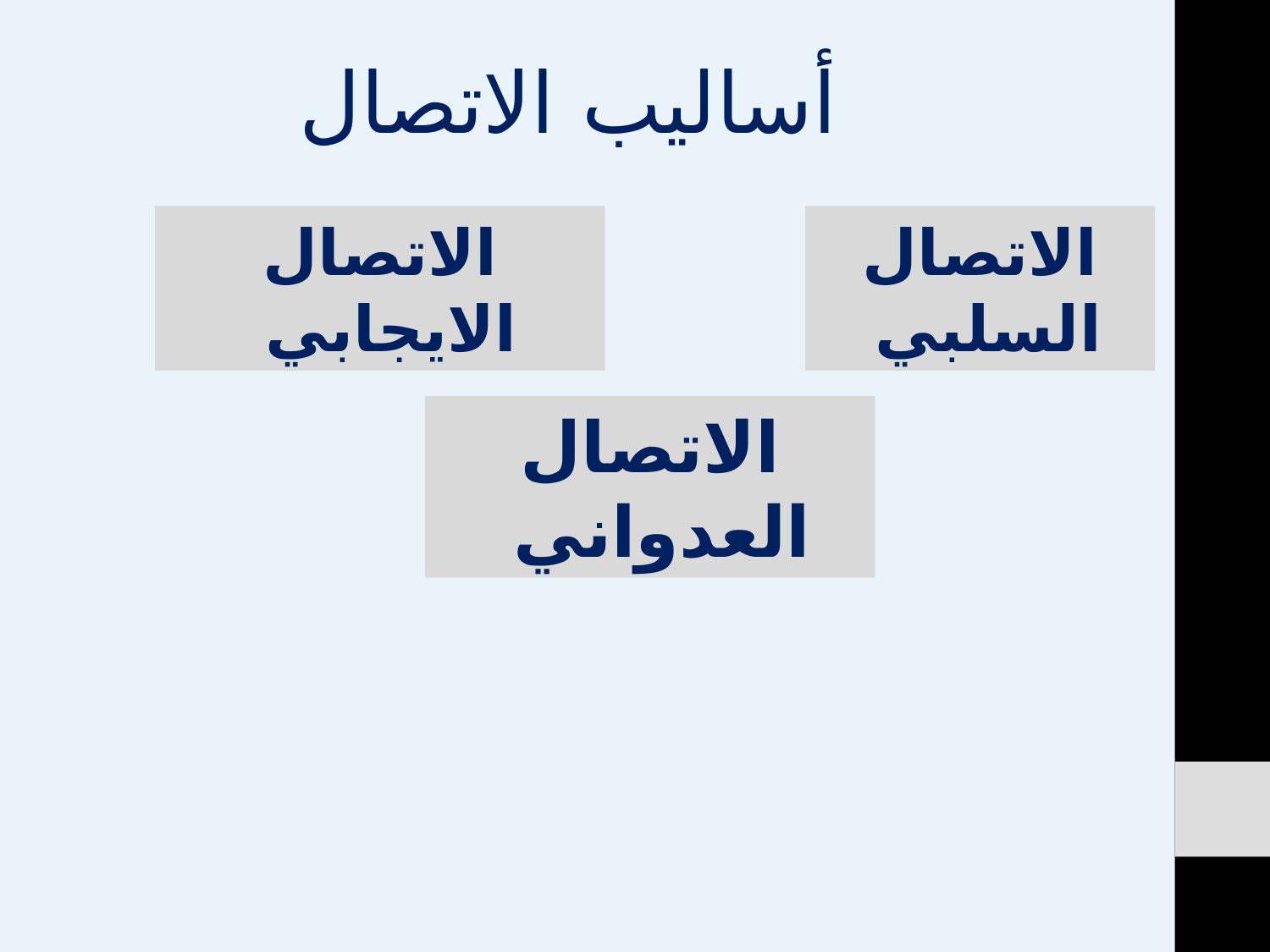

أساليب الاتصال
الاتصال الايجابي
الاتصال السلبي
الاتصال العدواني